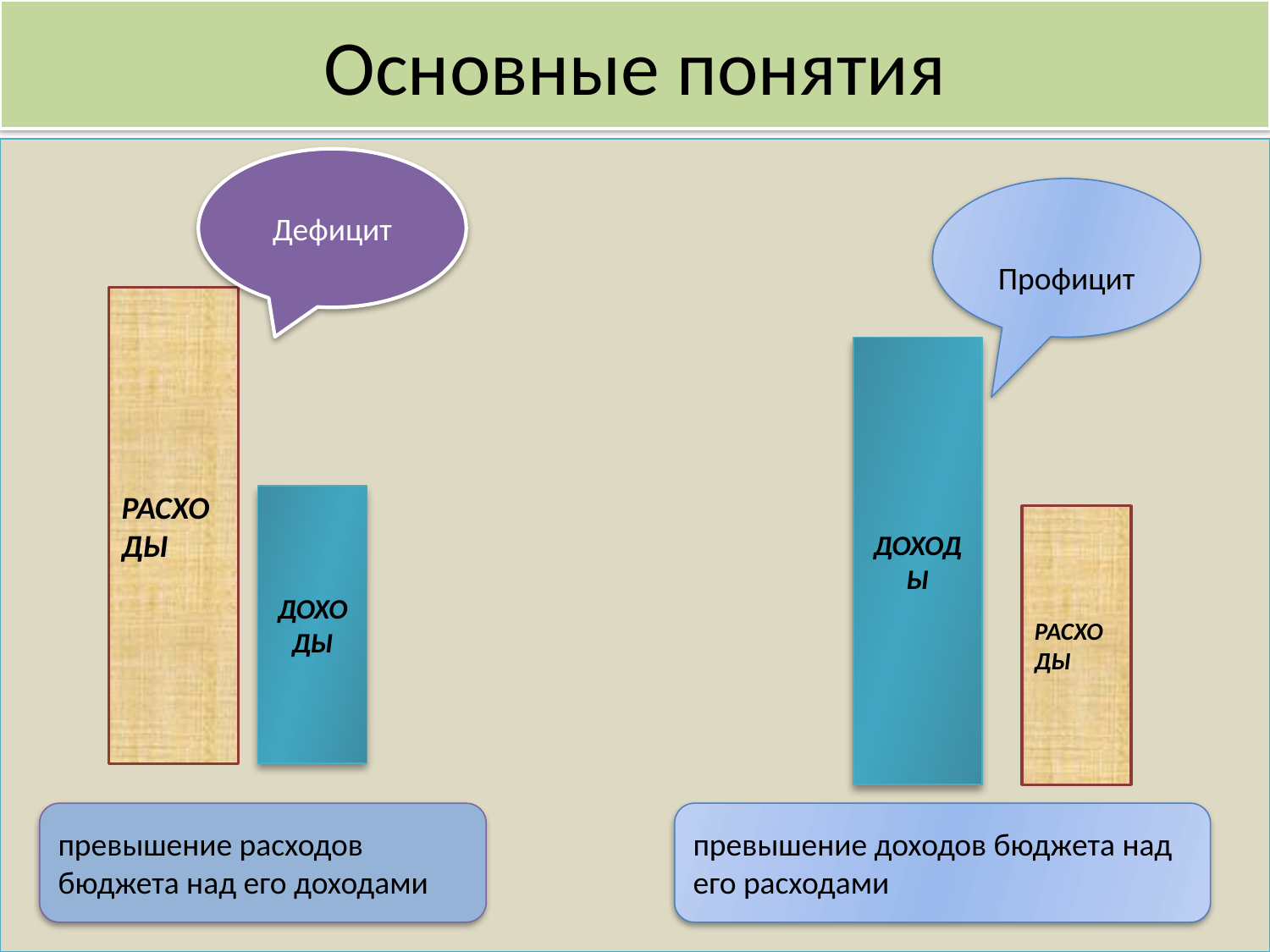

# Основные понятия

Дефицит

Профицит
РАСХОДЫ
ДОХОДЫ
ДОХОДЫ
РАСХОДЫ
превышение расходов бюджета над его доходами
превышение доходов бюджета над его расходами